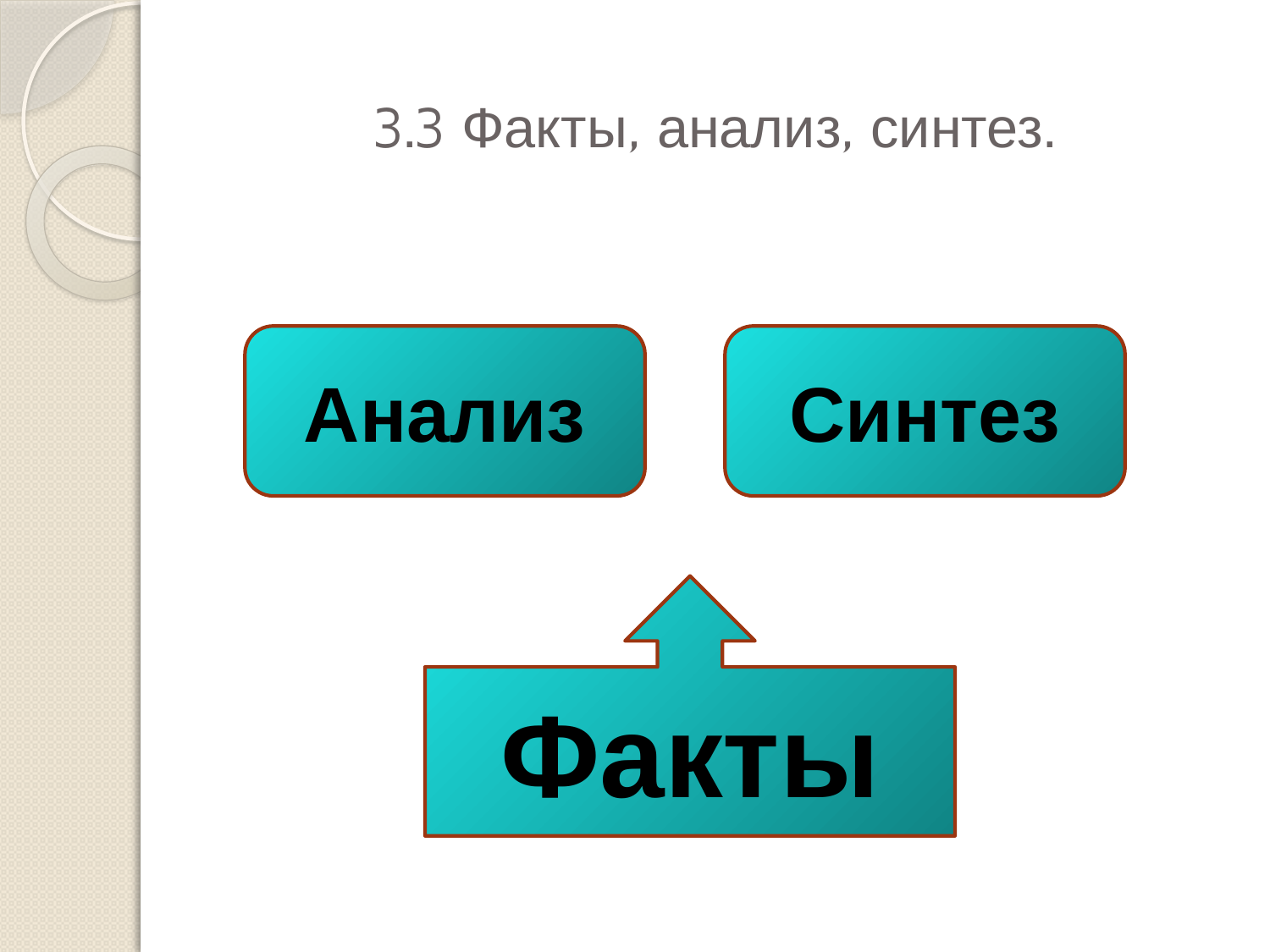

# 3.3 Факты, анализ, синтез.
Анализ
Синтез
Факты